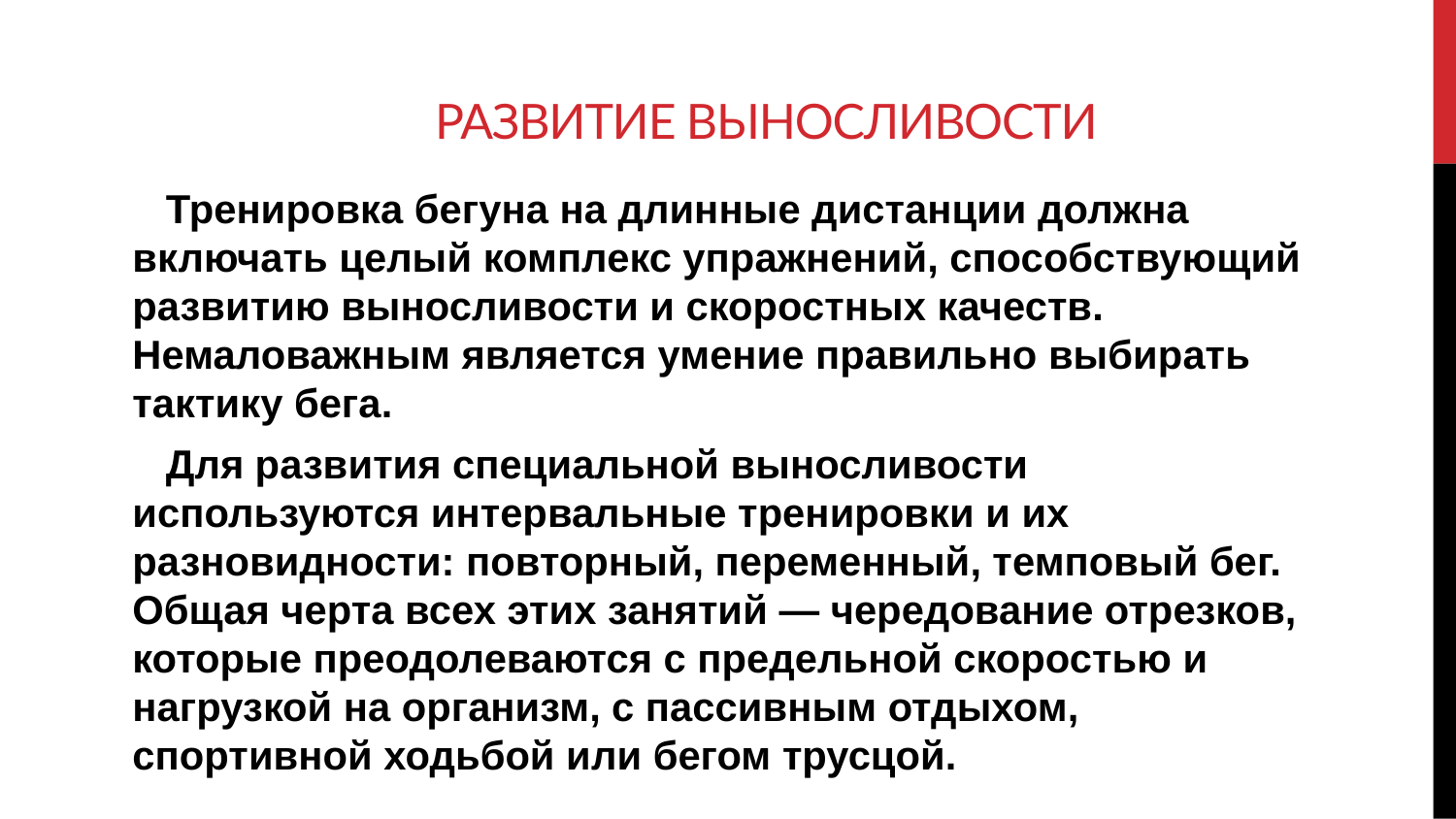

# Развитие выносливости
   Тренировка бегуна на длинные дистанции должна включать целый комплекс упражнений, способствующий развитию выносливости и скоростных качеств. Немаловажным является умение правильно выбирать тактику бега.
   Для развития специальной выносливости используются интервальные тренировки и их разновидности: повторный, переменный, темповый бег. Общая черта всех этих занятий — чередование отрезков, которые преодолеваются с предельной скоростью и нагрузкой на организм, с пассивным отдыхом, спортивной ходьбой или бегом трусцой.